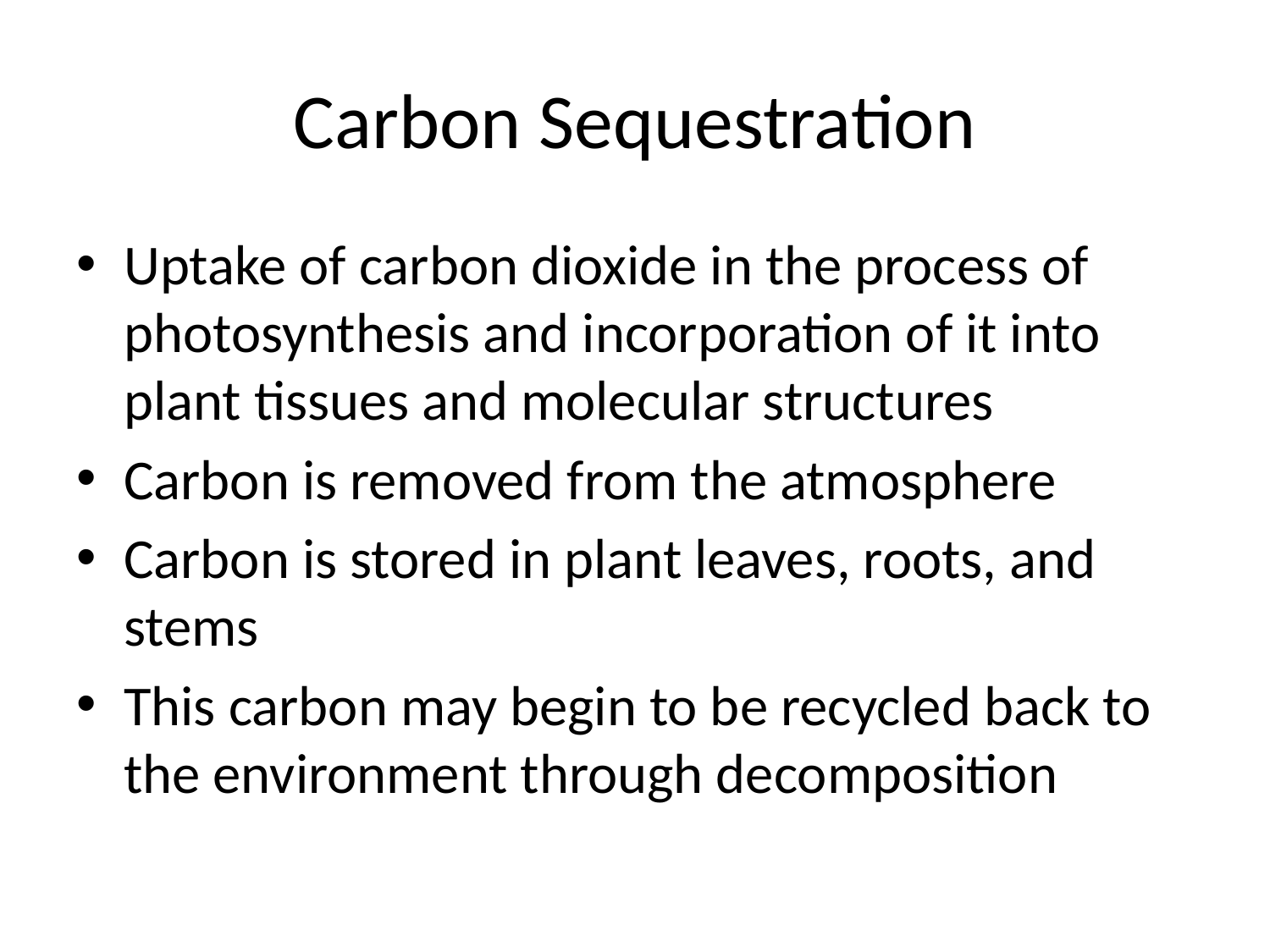

# Carbon Sequestration
Uptake of carbon dioxide in the process of photosynthesis and incorporation of it into plant tissues and molecular structures
Carbon is removed from the atmosphere
Carbon is stored in plant leaves, roots, and stems
This carbon may begin to be recycled back to the environment through decomposition